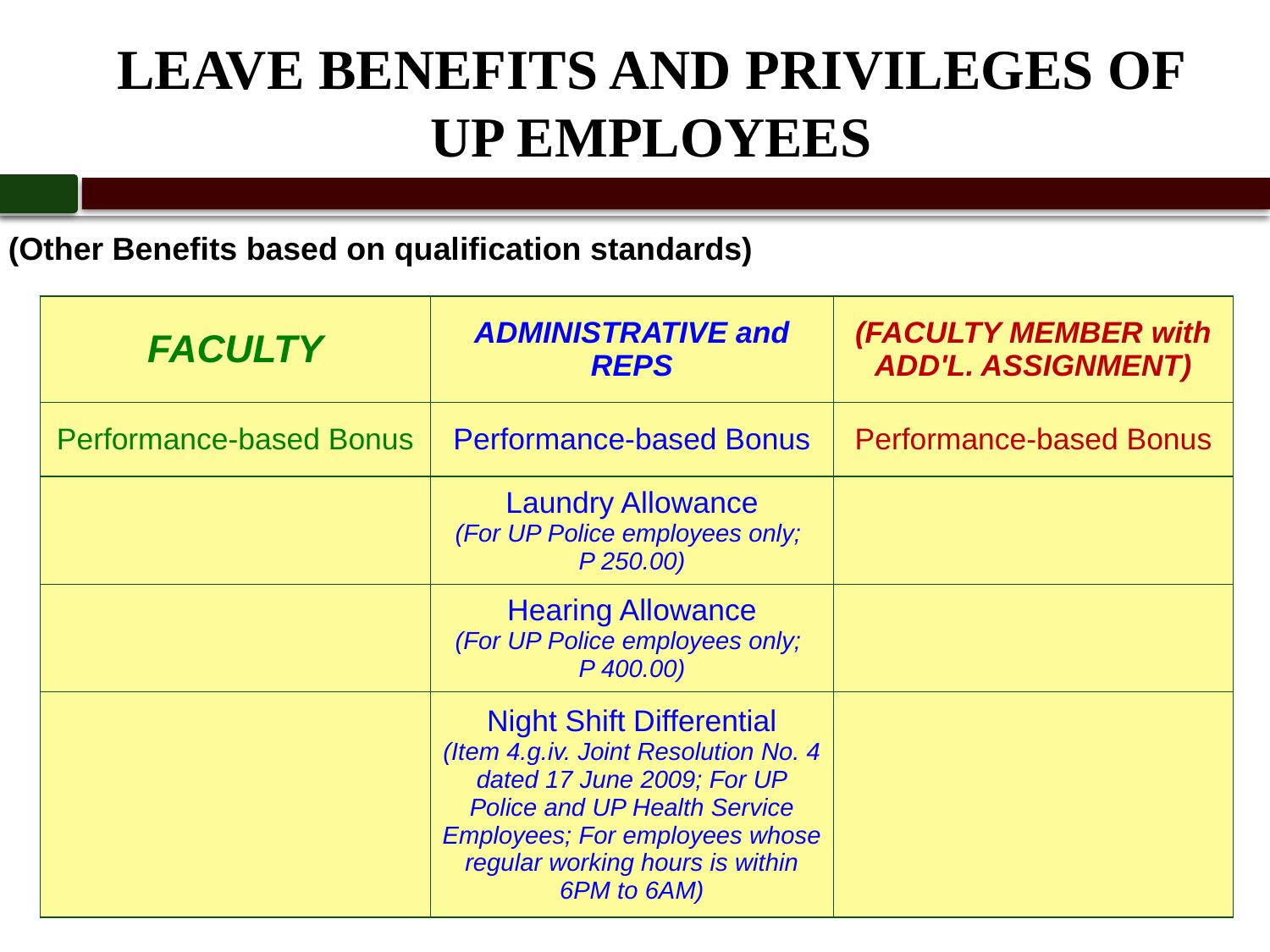

# LEAVE BENEFITS AND PRIVILEGES OF UP EMPLOYEES
(Other Benefits based on qualification standards)
| FACULTY | ADMINISTRATIVE and REPS | (FACULTY MEMBER with ADD'L. ASSIGNMENT) |
| --- | --- | --- |
| Performance-based Bonus | Performance-based Bonus | Performance-based Bonus |
|  | Laundry Allowance (For UP Police employees only; P 250.00) |  |
|  | Hearing Allowance (For UP Police employees only; P 400.00) |  |
|  | Night Shift Differential (Item 4.g.iv. Joint Resolution No. 4 dated 17 June 2009; For UP Police and UP Health Service Employees; For employees whose regular working hours is within 6PM to 6AM) |  |